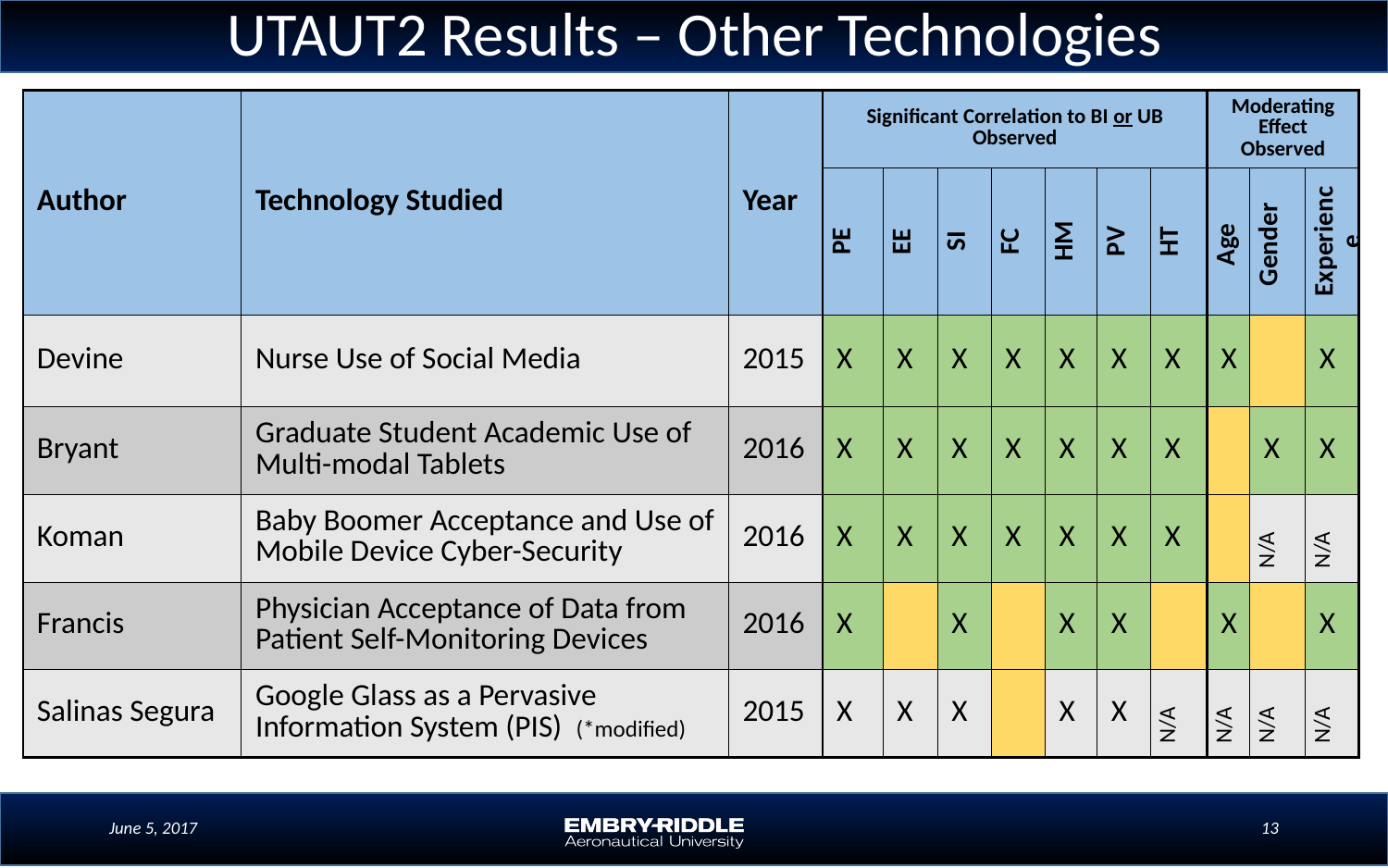

UTAUT2 Results – Other Technologies
| Author | Technology Studied | Year | Significant Correlation to BI or UB Observed |  |  |  |  |  |  | Moderating Effect Observed |  |  |
| --- | --- | --- | --- | --- | --- | --- | --- | --- | --- | --- | --- | --- |
|  |  |  | PE | EE | SI | FC | HM | PV | HT | Age | Gender | Experience |
| Devine | Nurse Use of Social Media | 2015 | X | X | X | X | X | X | X | X |  | X |
| Bryant | Graduate Student Academic Use of Multi-modal Tablets | 2016 | X | X | X | X | X | X | X |  | X | X |
| Koman | Baby Boomer Acceptance and Use of Mobile Device Cyber-Security | 2016 | X | X | X | X | X | X | X |  | N/A | N/A |
| Francis | Physician Acceptance of Data from Patient Self-Monitoring Devices | 2016 | X |  | X |  | X | X |  | X |  | X |
| Salinas Segura | Google Glass as a Pervasive Information System (PIS) (\*modified) | 2015 | X | X | X |  | X | X | N/A | N/A | N/A | N/A |
June 5, 2017
13